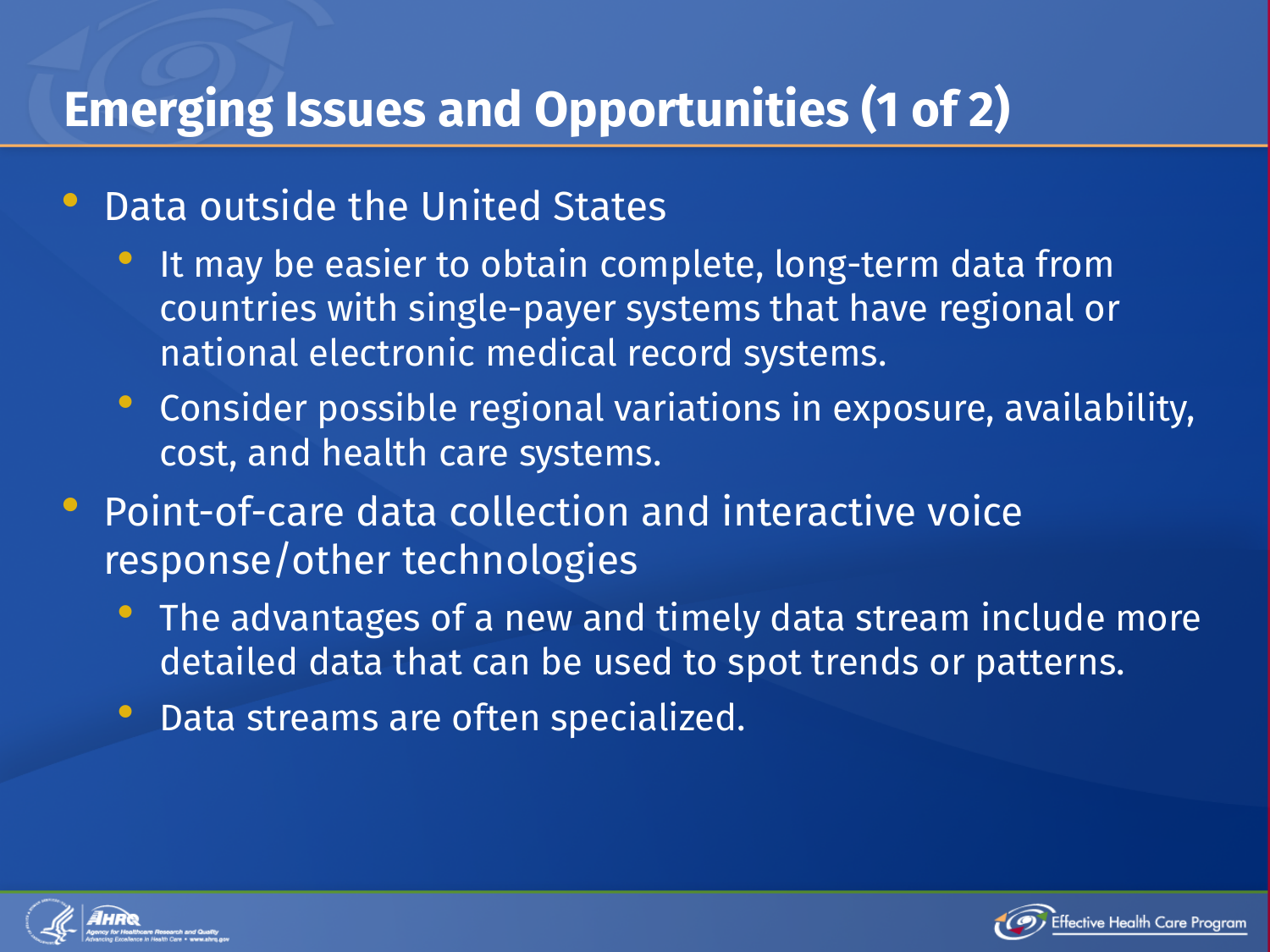

# Emerging Issues and Opportunities (1 of 2)
Data outside the United States
It may be easier to obtain complete, long-term data from countries with single-payer systems that have regional or national electronic medical record systems.
Consider possible regional variations in exposure, availability, cost, and health care systems.
Point-of-care data collection and interactive voice response/other technologies
The advantages of a new and timely data stream include more detailed data that can be used to spot trends or patterns.
Data streams are often specialized.